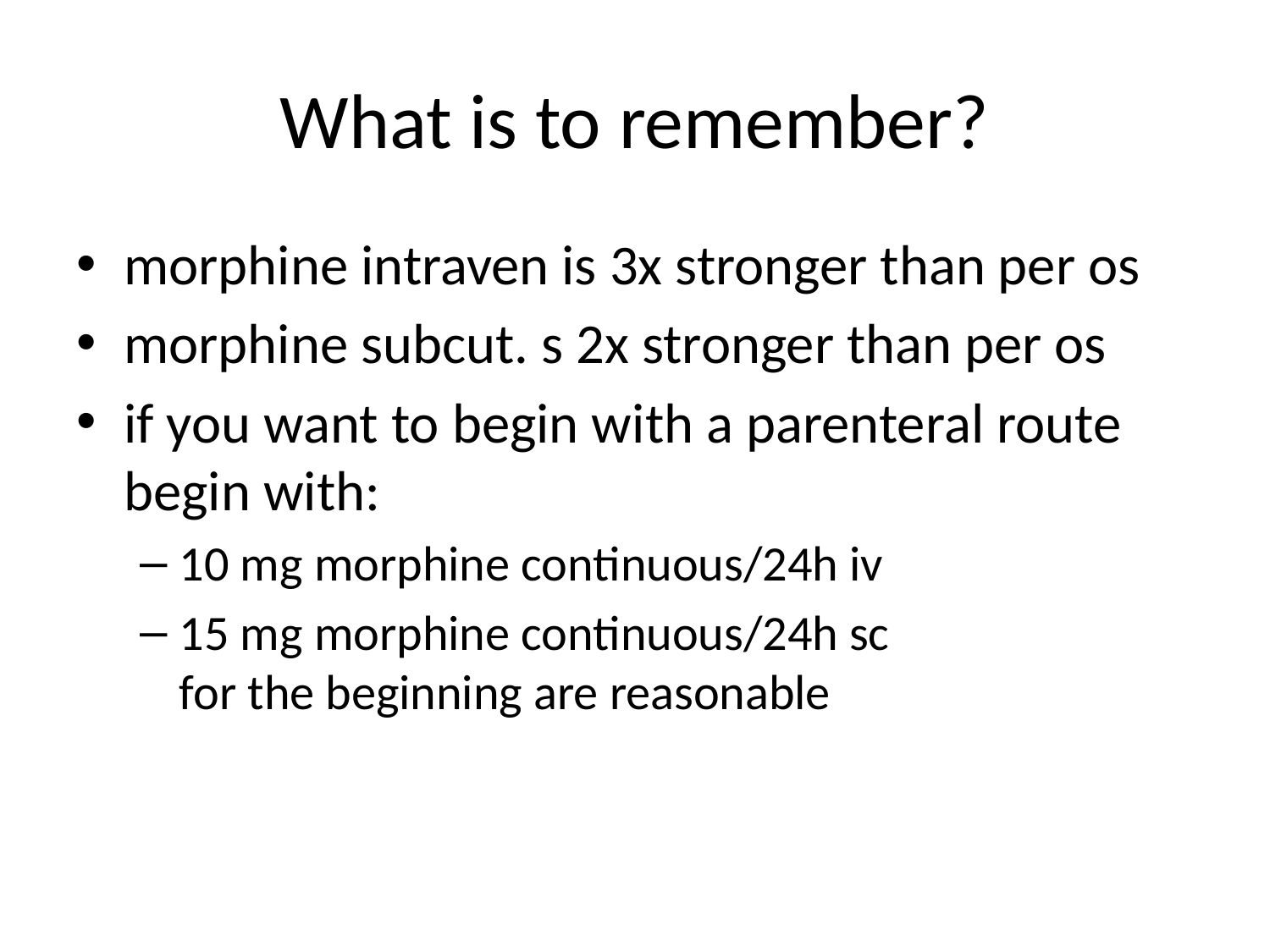

# What is to remember?
morphine intraven is 3x stronger than per os
morphine subcut. s 2x stronger than per os
if you want to begin with a parenteral route begin with:
10 mg morphine continuous/24h iv
15 mg morphine continuous/24h sc
for the beginning are reasonable